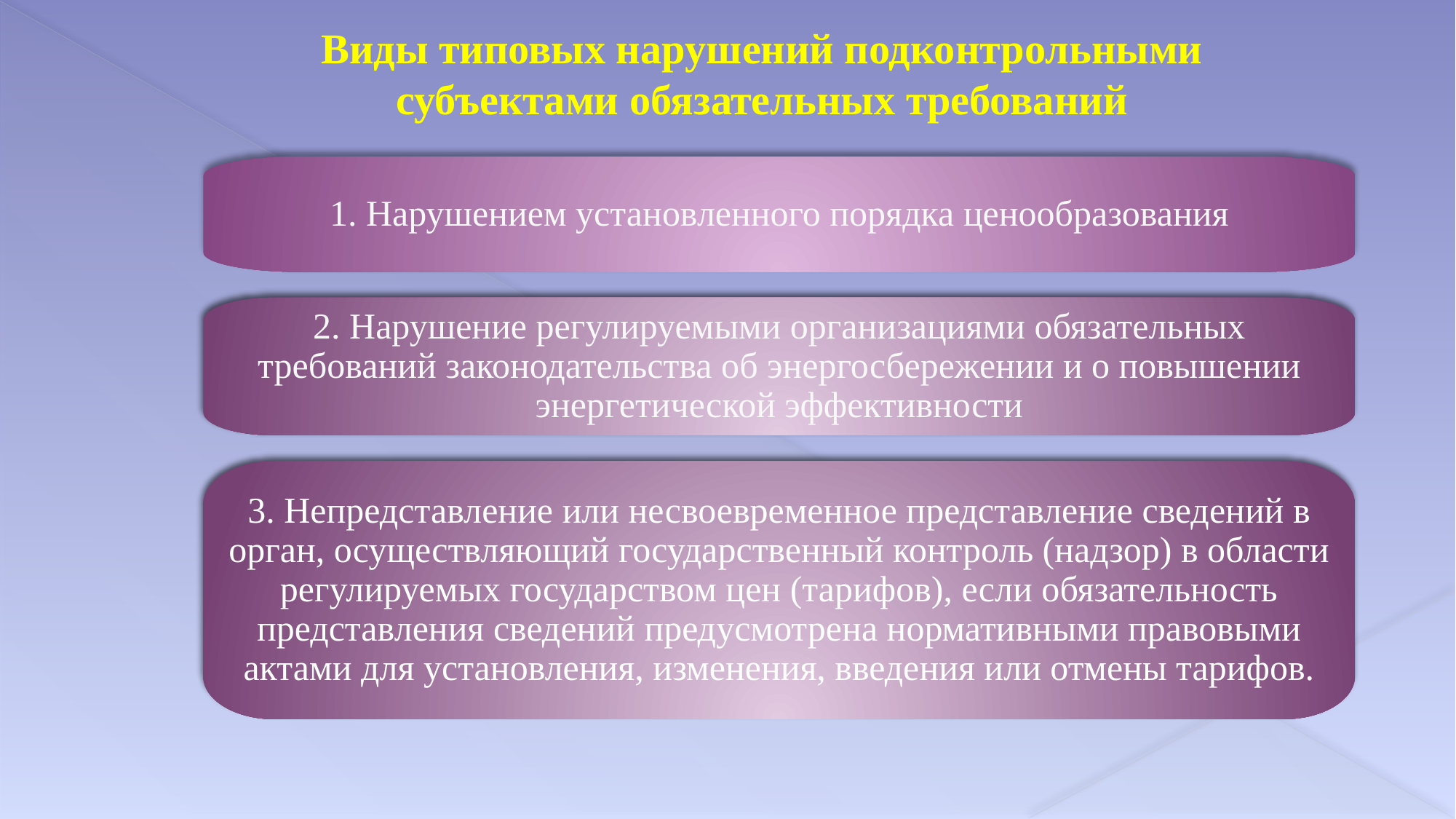

Виды типовых нарушений подконтрольными субъектами обязательных требований

1. Нарушением установленного порядка ценообразования
2. Нарушение регулируемыми организациями обязательных требований законодательства об энергосбережении и о повышении энергетической эффективности
3. Непредставление или несвоевременное представление сведений в орган, осуществляющий государственный контроль (надзор) в области регулируемых государством цен (тарифов), если обязательность представления сведений предусмотрена нормативными правовыми актами для установления, изменения, введения или отмены тарифов.